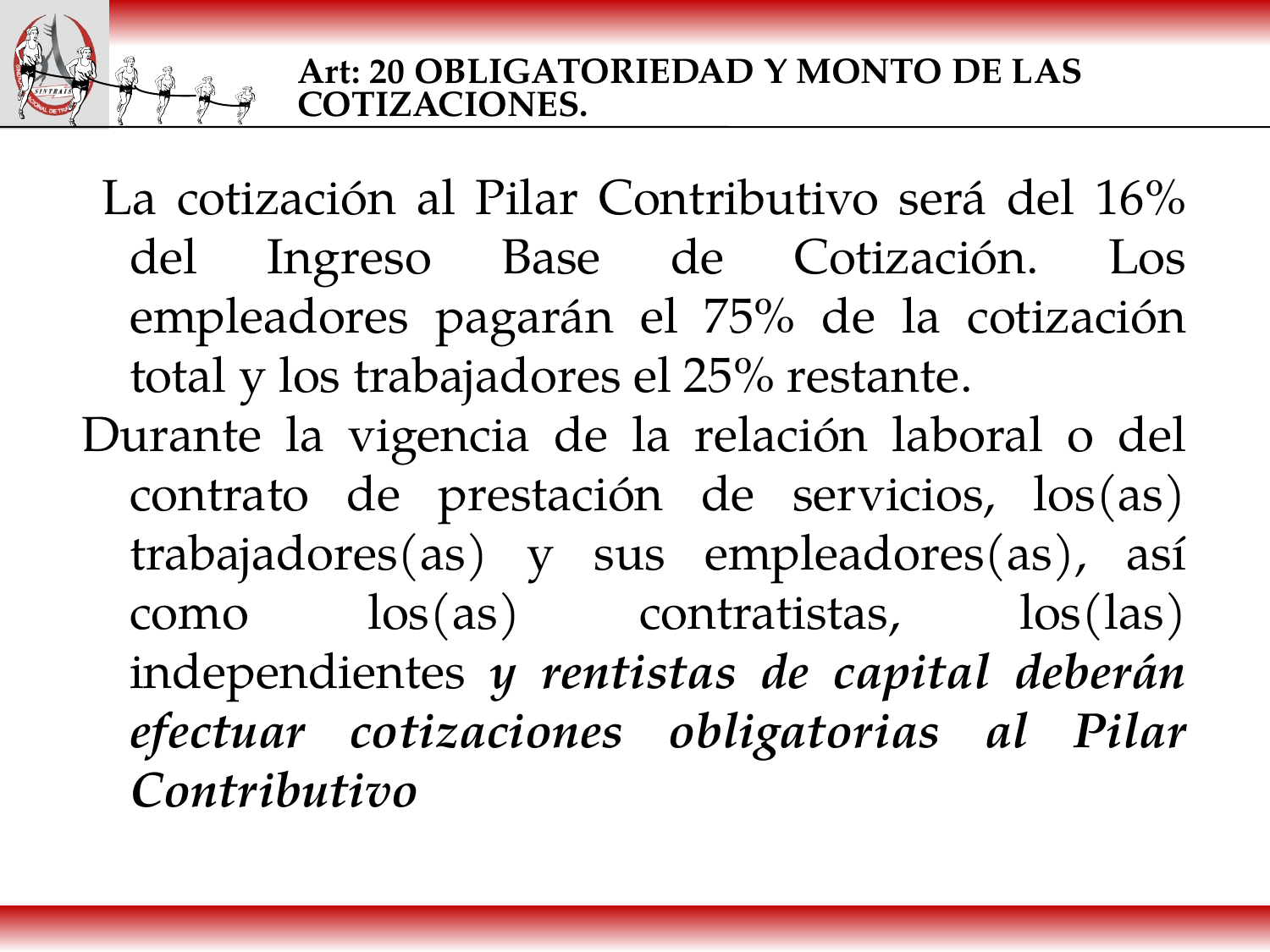

# Art: 20 OBLIGATORIEDAD Y MONTO DE LAS COTIZACIONES.
 La cotización al Pilar Contributivo será del 16% del Ingreso Base de Cotización. Los empleadores pagarán el 75% de la cotización total y los trabajadores el 25% restante.
Durante la vigencia de la relación laboral o del contrato de prestación de servicios, los(as) trabajadores(as) y sus empleadores(as), así como los(as) contratistas, los(las) independientes y rentistas de capital deberán efectuar cotizaciones obligatorias al Pilar Contributivo